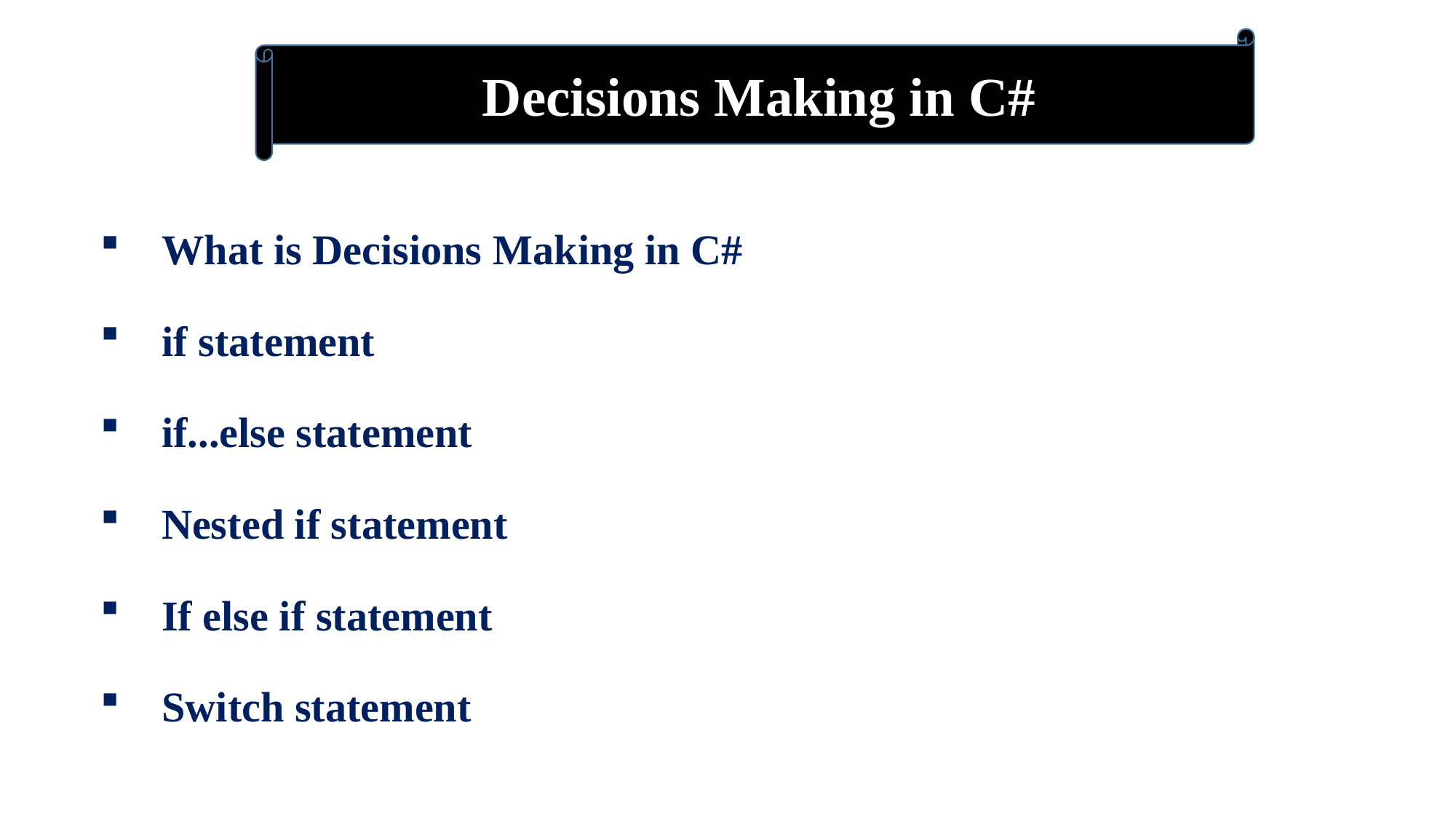

Decisions Making in C#
What is Decisions Making in C#
if statement
if...else statement
Nested if statement
If else if statement
Switch statement